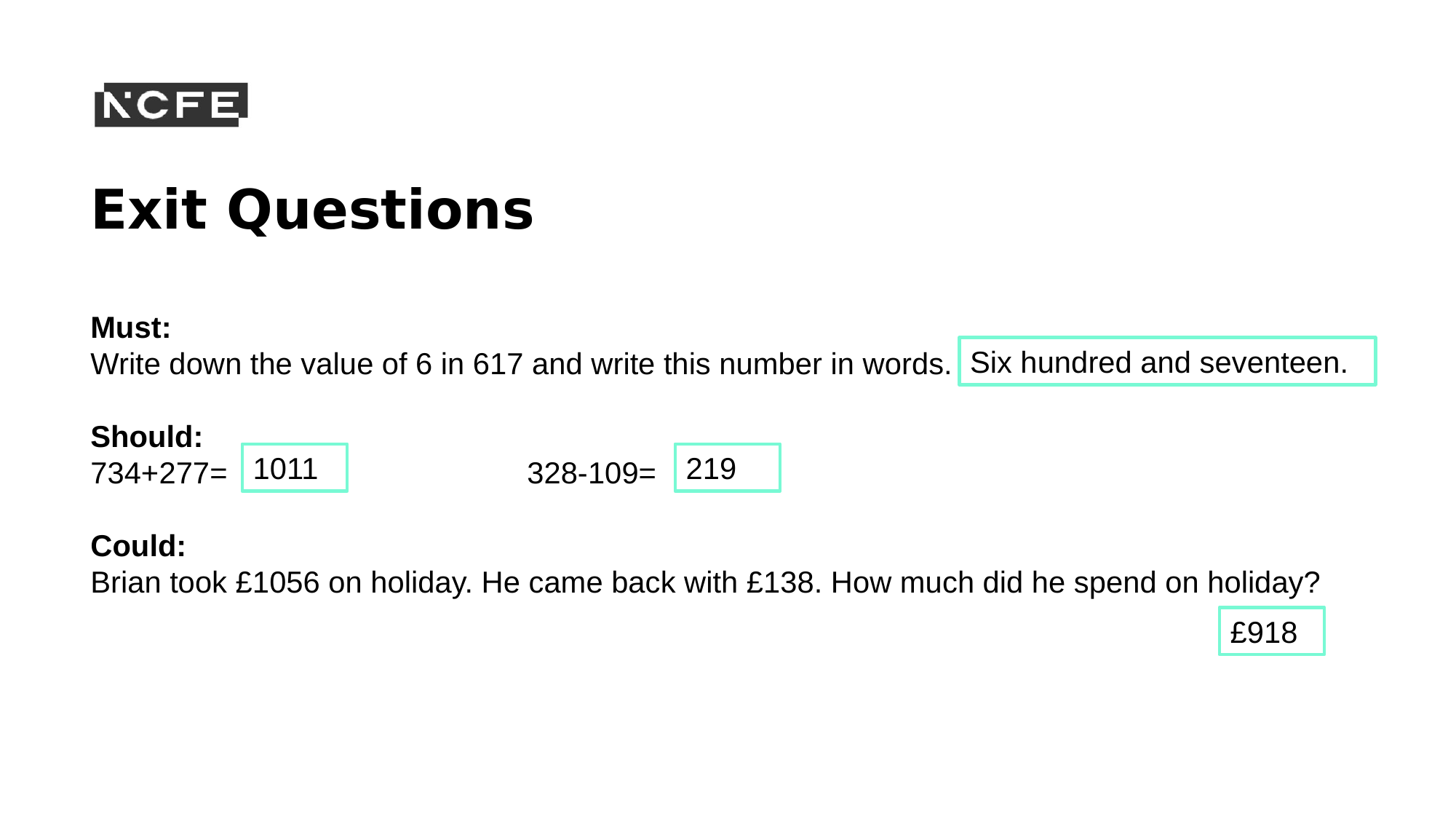

# Exit Questions
Must:
Write down the value of 6 in 617 and write this number in words.

Should:
734+277=			328-109=

Could:
Brian took £1056 on holiday. He came back with £138. How much did he spend on holiday?
Six hundred and seventeen.
1011
219
£918